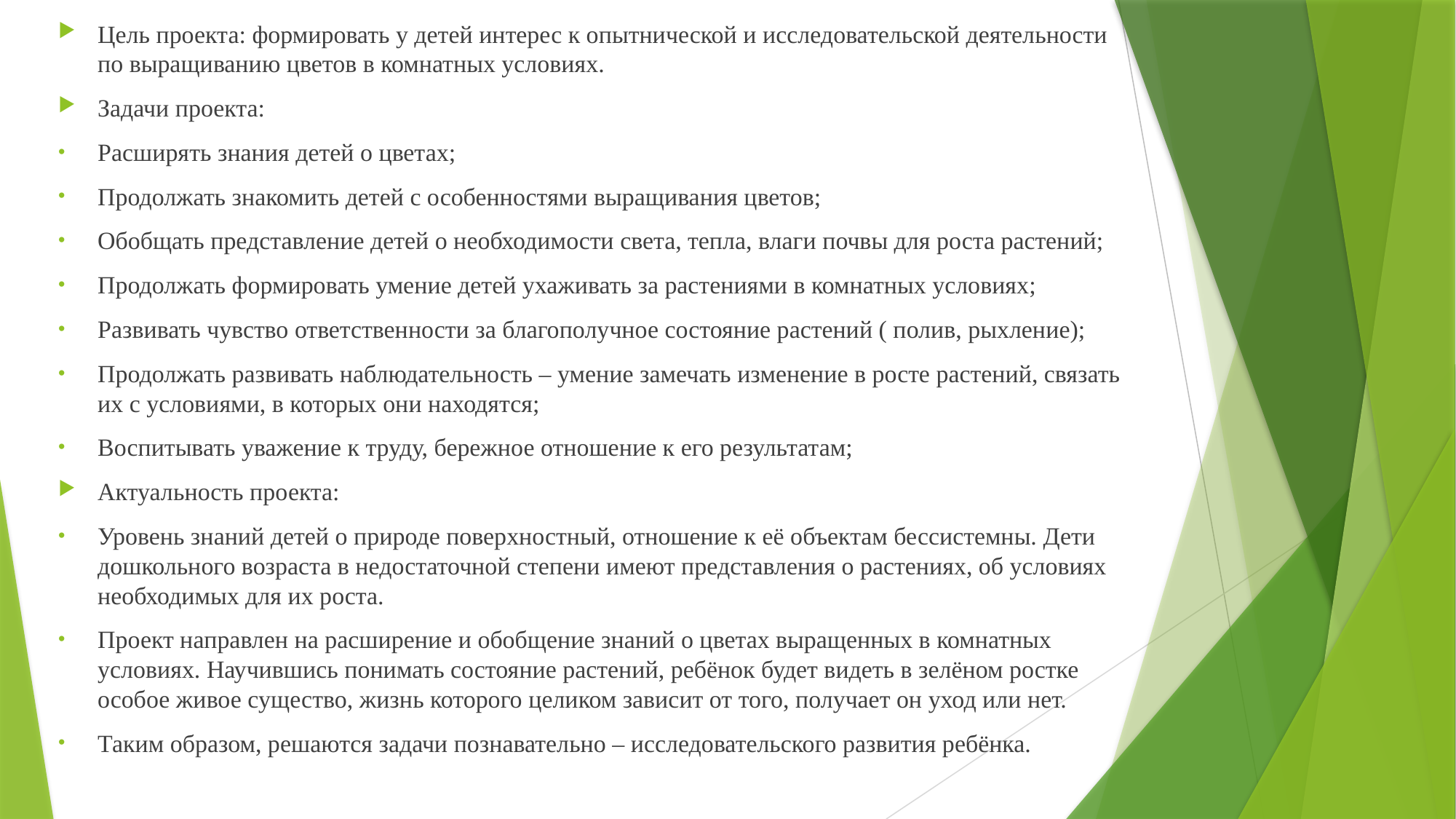

Цель проекта: формировать у детей интерес к опытнической и исследовательской деятельности по выращиванию цветов в комнатных условиях.
Задачи проекта:
Расширять знания детей о цветах;
Продолжать знакомить детей с особенностями выращивания цветов;
Обобщать представление детей о необходимости света, тепла, влаги почвы для роста растений;
Продолжать формировать умение детей ухаживать за растениями в комнатных условиях;
Развивать чувство ответственности за благополучное состояние растений ( полив, рыхление);
Продолжать развивать наблюдательность – умение замечать изменение в росте растений, связать их с условиями, в которых они находятся;
Воспитывать уважение к труду, бережное отношение к его результатам;
Актуальность проекта:
Уровень знаний детей о природе поверхностный, отношение к её объектам бессистемны. Дети дошкольного возраста в недостаточной степени имеют представления о растениях, об условиях необходимых для их роста.
Проект направлен на расширение и обобщение знаний о цветах выращенных в комнатных условиях. Научившись понимать состояние растений, ребёнок будет видеть в зелёном ростке особое живое существо, жизнь которого целиком зависит от того, получает он уход или нет.
Таким образом, решаются задачи познавательно – исследовательского развития ребёнка.